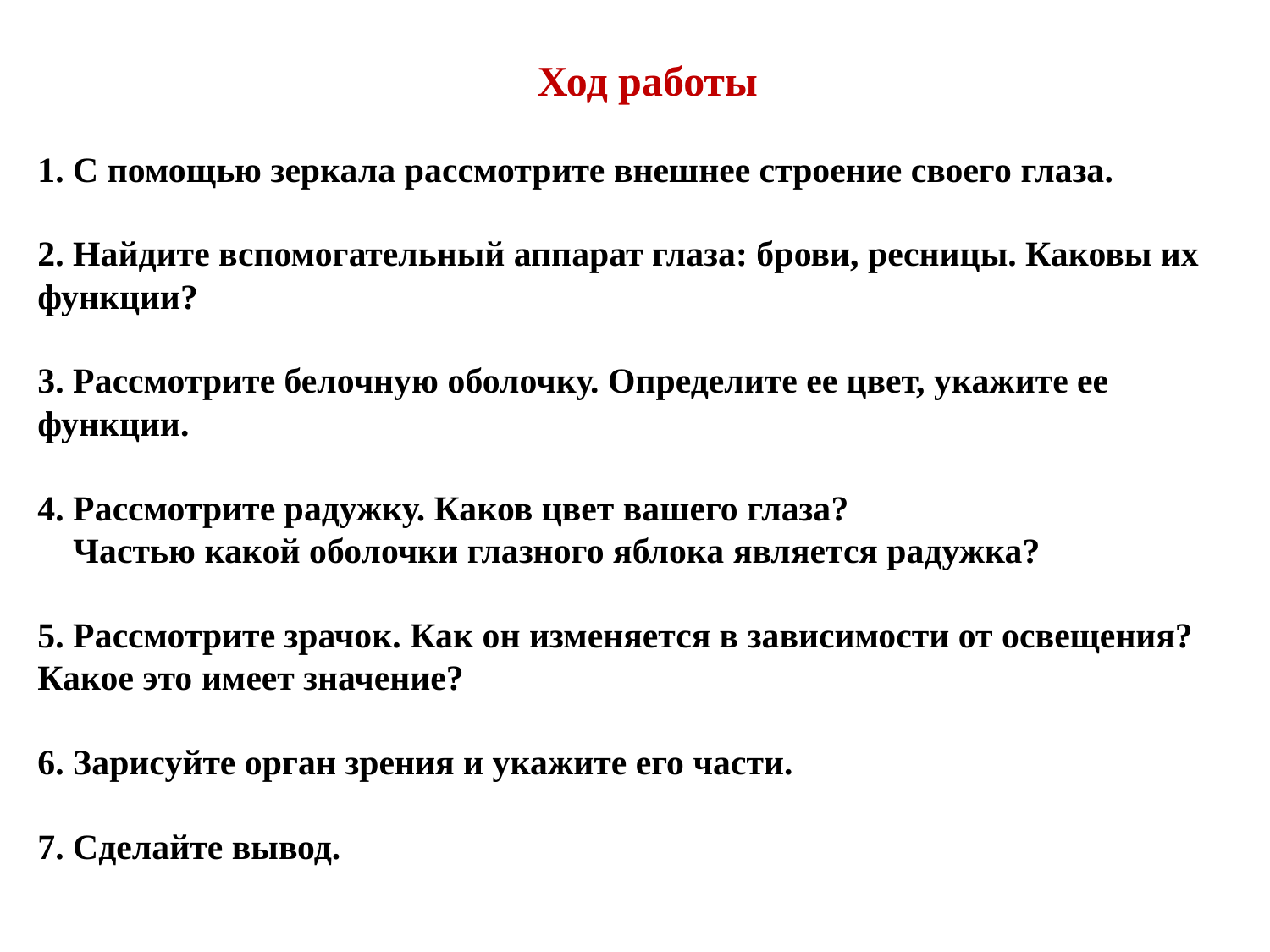

Ход работы

1. С помощью зеркала рассмотрите внешнее строение своего глаза.
2. Найдите вспомогательный аппарат глаза: брови, ресницы. Каковы их функции?
3. Рассмотрите белочную оболочку. Определите ее цвет, укажите ее функции.
4. Рассмотрите радужку. Каков цвет вашего глаза?
    Частью какой оболочки глазного яблока является радужка?
5. Рассмотрите зрачок. Как он изменяется в зависимости от освещения? Какое это имеет значение?
6. Зарисуйте орган зрения и укажите его части.
7. Сделайте вывод.